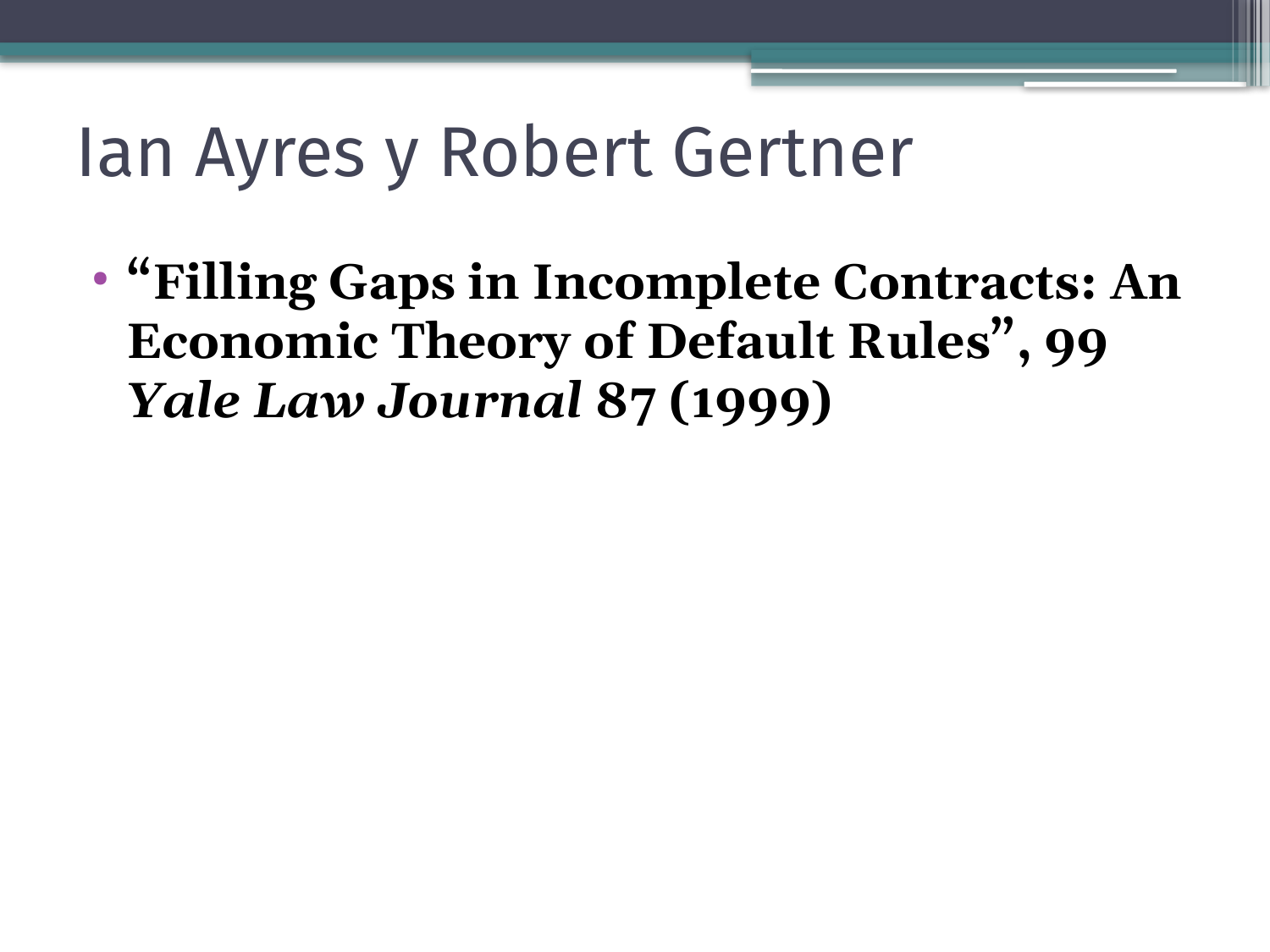

# Ian Ayres y Robert Gertner
“Filling Gaps in Incomplete Contracts: An Economic Theory of Default Rules”, 99 Yale Law Journal 87 (1999)